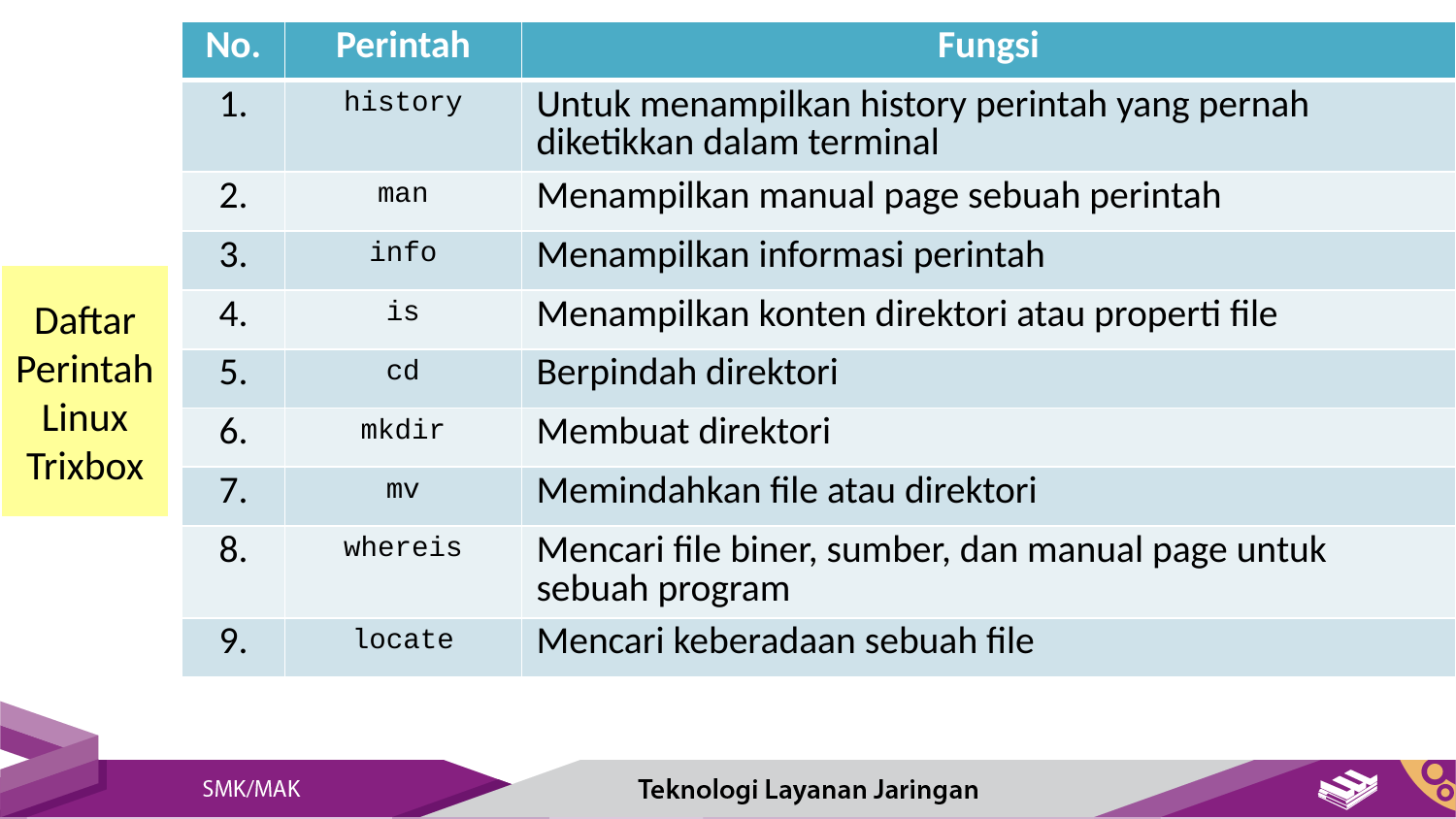

| No. | Perintah | Fungsi |
| --- | --- | --- |
| 1. | history | Untuk menampilkan history perintah yang pernah diketikkan dalam terminal |
| 2. | man | Menampilkan manual page sebuah perintah |
| 3. | info | Menampilkan informasi perintah |
| 4. | is | Menampilkan konten direktori atau properti file |
| 5. | cd | Berpindah direktori |
| 6. | mkdir | Membuat direktori |
| 7. | mv | Memindahkan file atau direktori |
| 8. | whereis | Mencari file biner, sumber, dan manual page untuk sebuah program |
| 9. | locate | Mencari keberadaan sebuah file |
Daftar Perintah Linux Trixbox